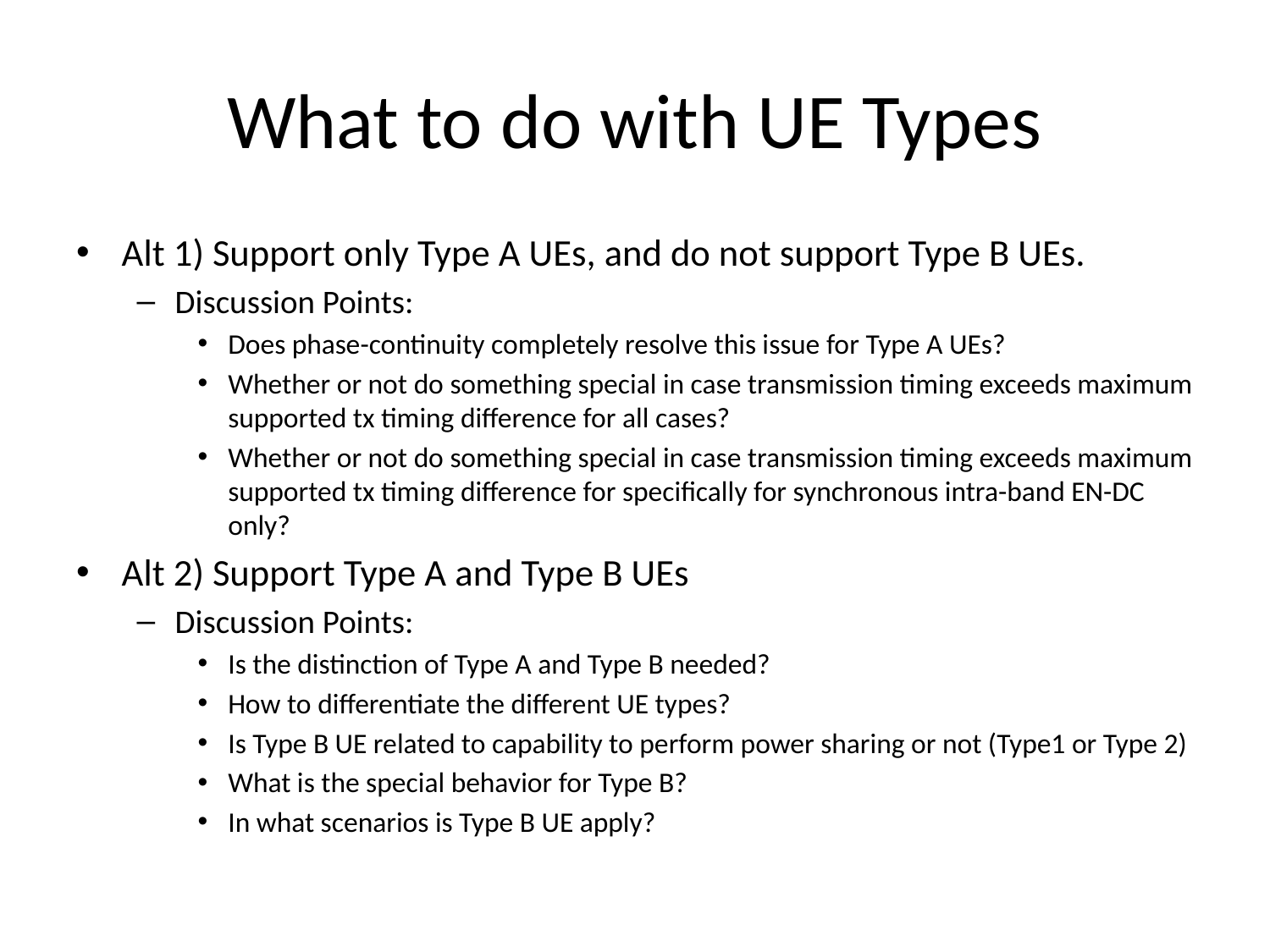

# What to do with UE Types
Alt 1) Support only Type A UEs, and do not support Type B UEs.
Discussion Points:
Does phase-continuity completely resolve this issue for Type A UEs?
Whether or not do something special in case transmission timing exceeds maximum supported tx timing difference for all cases?
Whether or not do something special in case transmission timing exceeds maximum supported tx timing difference for specifically for synchronous intra-band EN-DC only?
Alt 2) Support Type A and Type B UEs
Discussion Points:
Is the distinction of Type A and Type B needed?
How to differentiate the different UE types?
Is Type B UE related to capability to perform power sharing or not (Type1 or Type 2)
What is the special behavior for Type B?
In what scenarios is Type B UE apply?